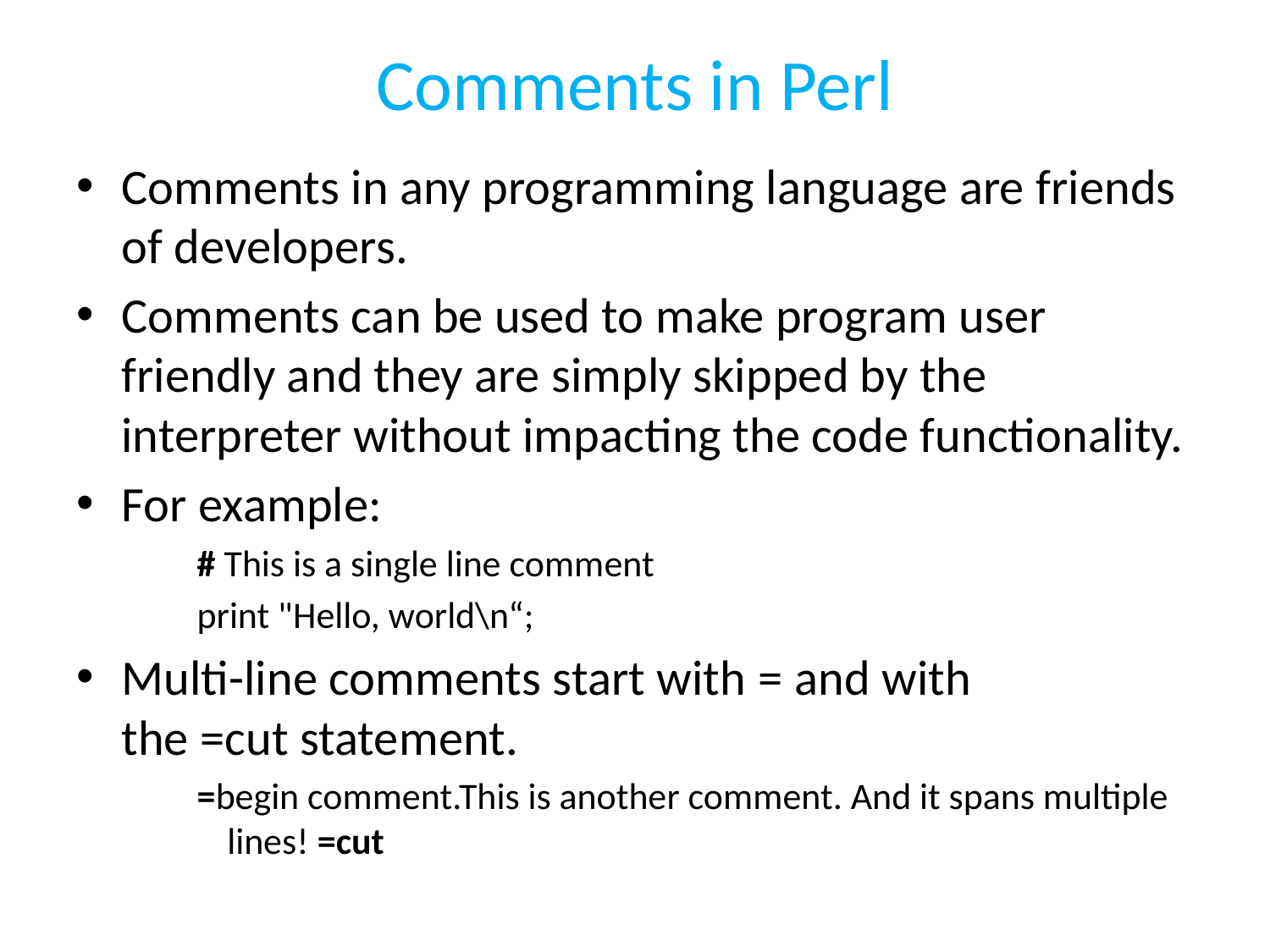

# Comments in Perl
Comments in any programming language are friends of developers.
Comments can be used to make program user friendly and they are simply skipped by the interpreter without impacting the code functionality.
For example:
# This is a single line comment
print "Hello, world\n“;
Multi-line comments start with = and with the =cut statement.
=begin comment.This is another comment. And it spans multiple lines! =cut